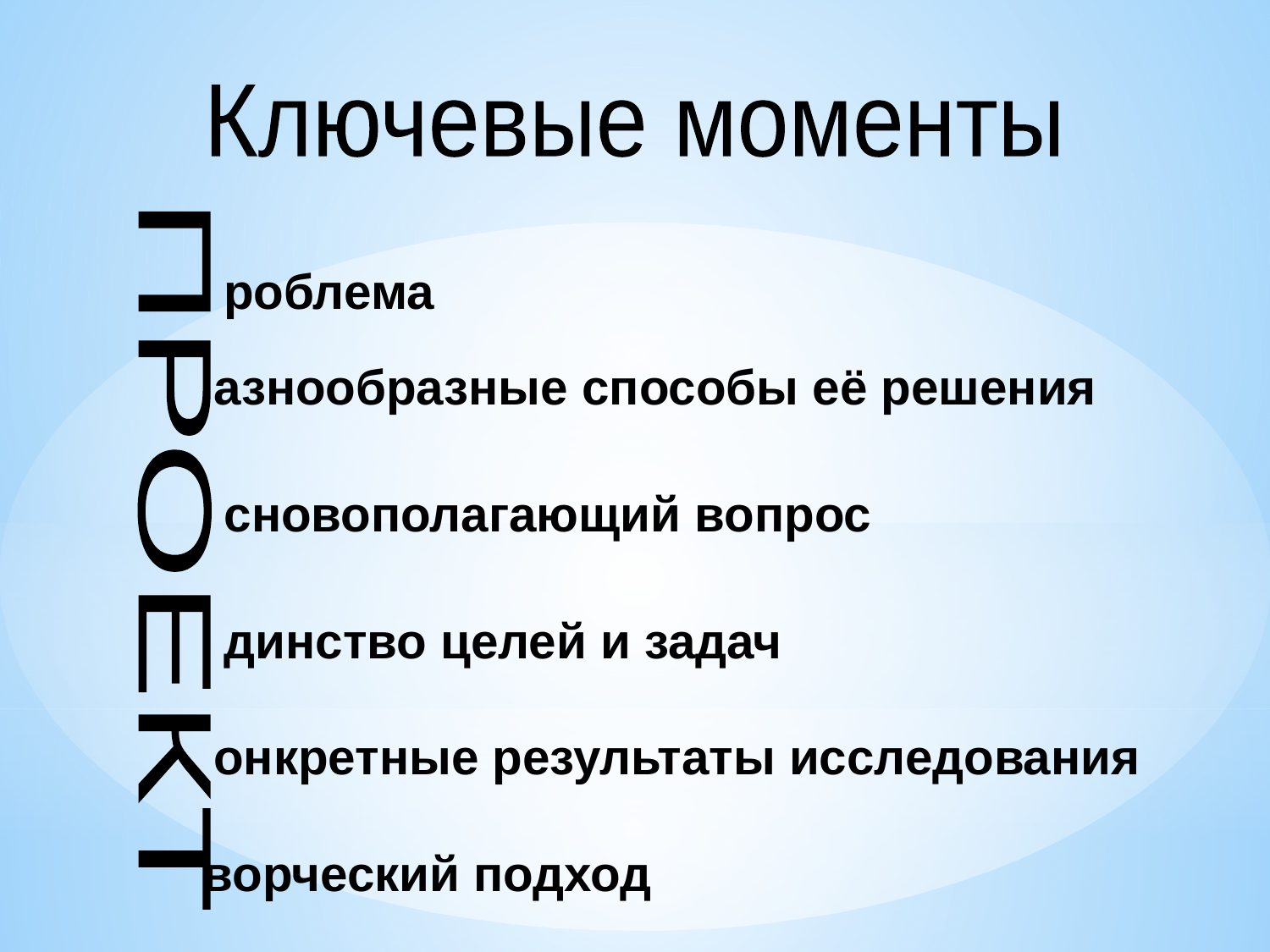

Ключевые моменты
роблема
азнообразные способы её решения
сновополагающий вопрос
ПРОЕКТ
динство целей и задач
онкретные результаты исследования
ворческий подход